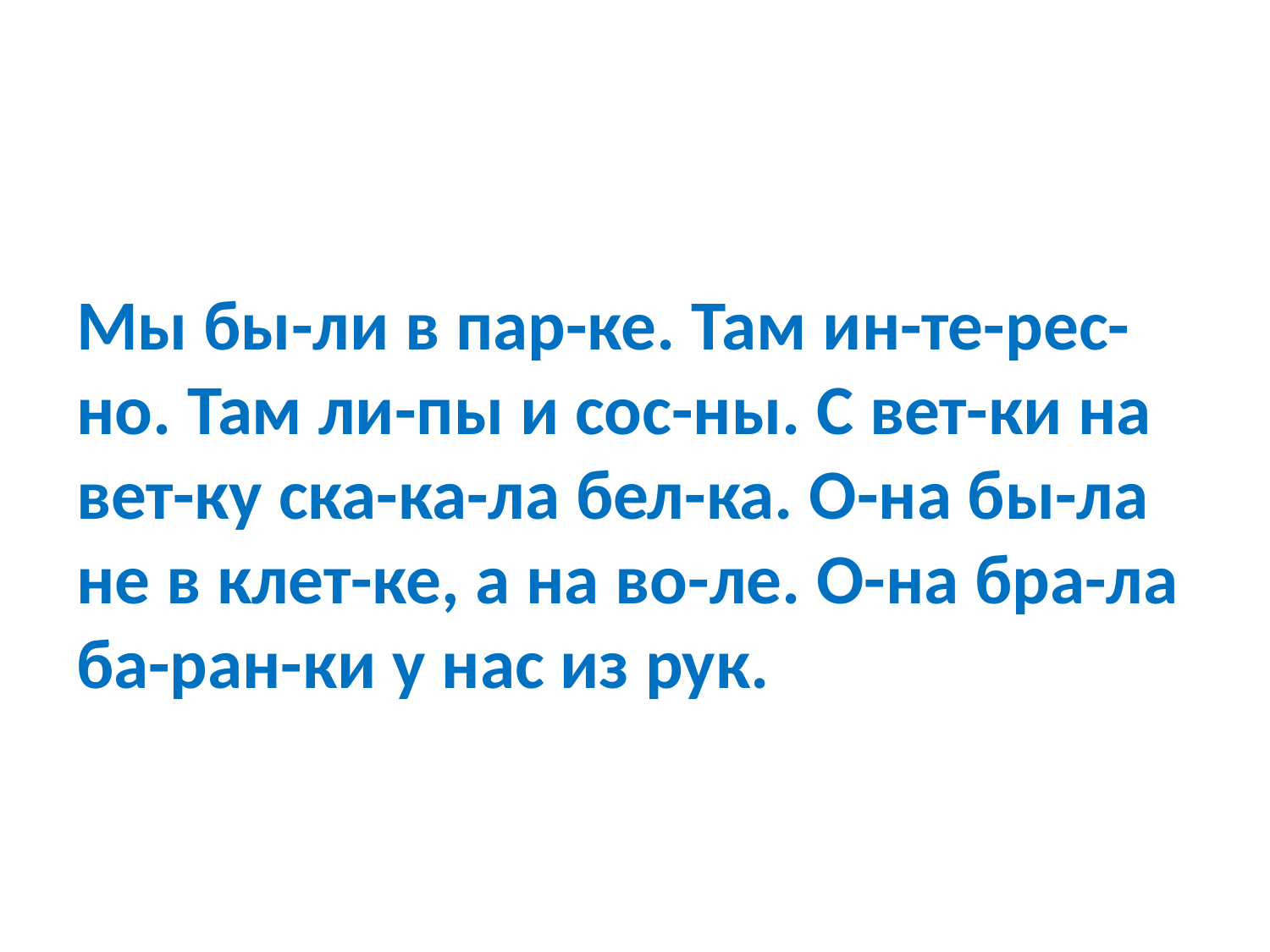

#

Мы бы-ли в пар-ке. Там ин-те-рес-но. Там ли-пы и сос-ны. С вет-ки на вет-ку ска-ка-ла бел-ка. О-на бы-ла не в клет-ке, а на во-ле. О-на бра-ла ба-ран-ки у нас из рук.